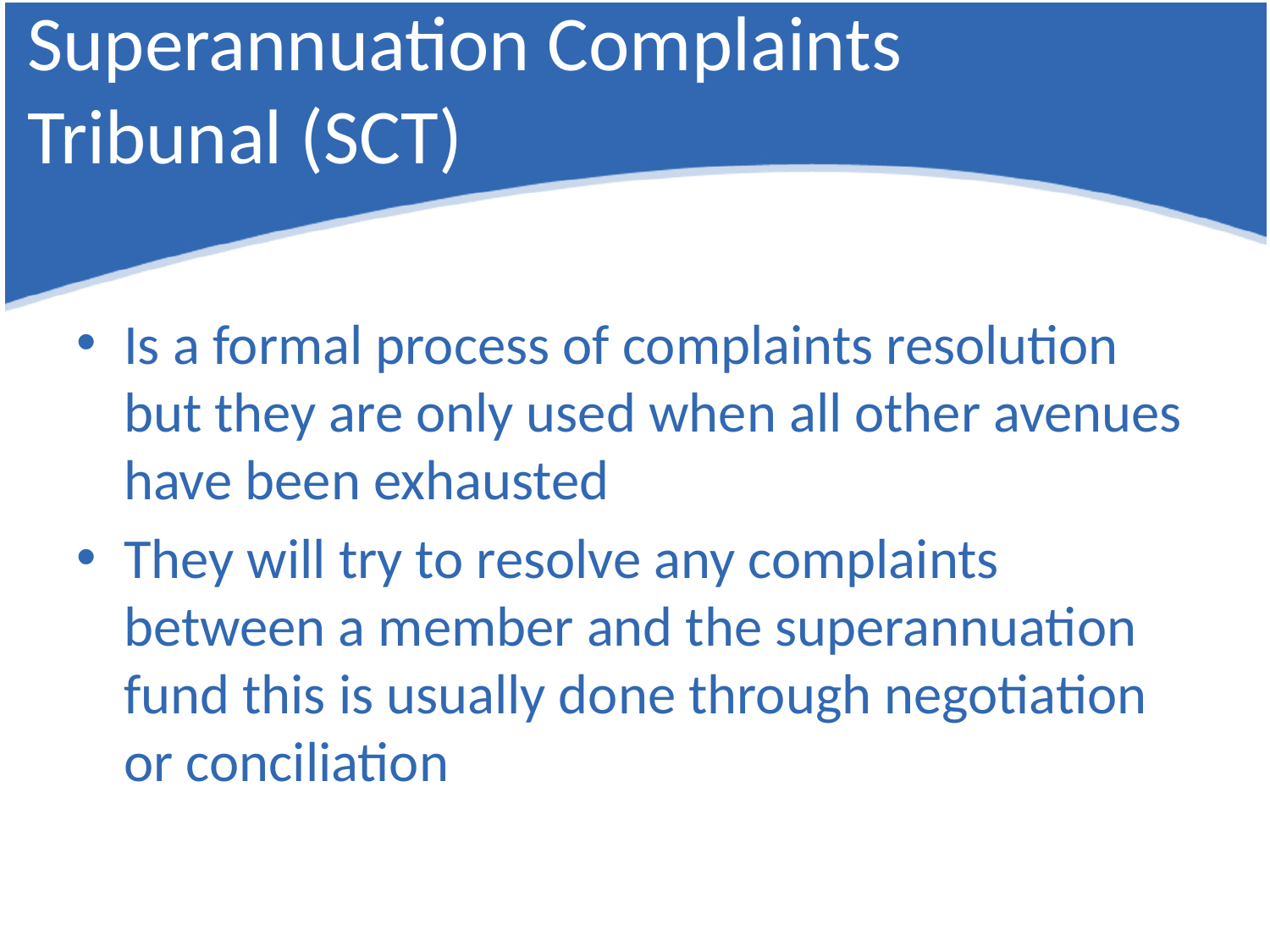

# Superannuation Complaints Tribunal (SCT)
Is a formal process of complaints resolution but they are only used when all other avenues have been exhausted
They will try to resolve any complaints between a member and the superannuation fund this is usually done through negotiation or conciliation